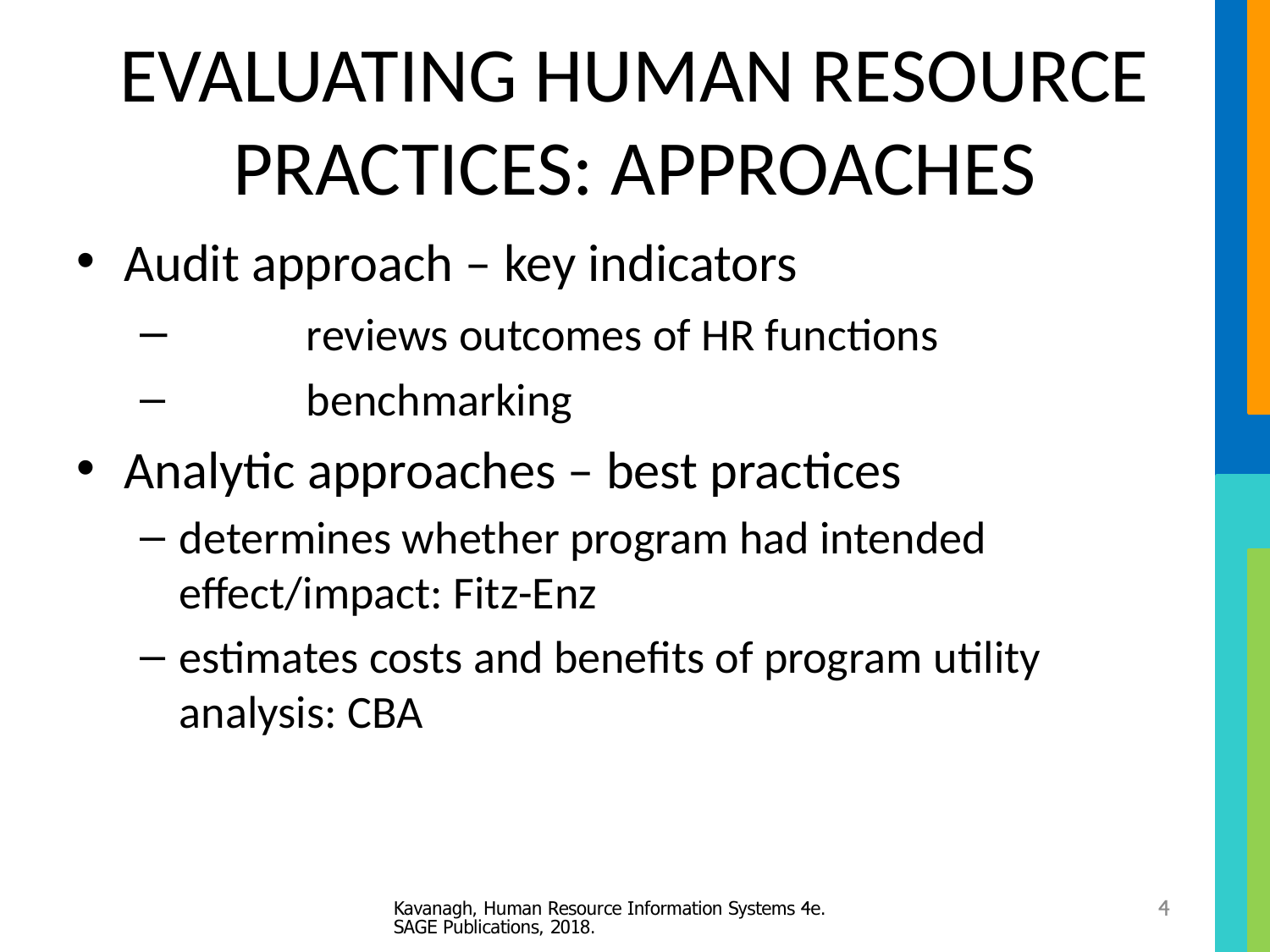

# EVALUATING HUMAN RESOURCE PRACTICES: APPROACHES
Audit approach – key indicators
	reviews outcomes of HR functions
	benchmarking
Analytic approaches – best practices
determines whether program had intended effect/impact: Fitz-Enz
estimates costs and benefits of program utility analysis: CBA

Kavanagh, Human Resource Information Systems 4e. SAGE Publications, 2018.
4